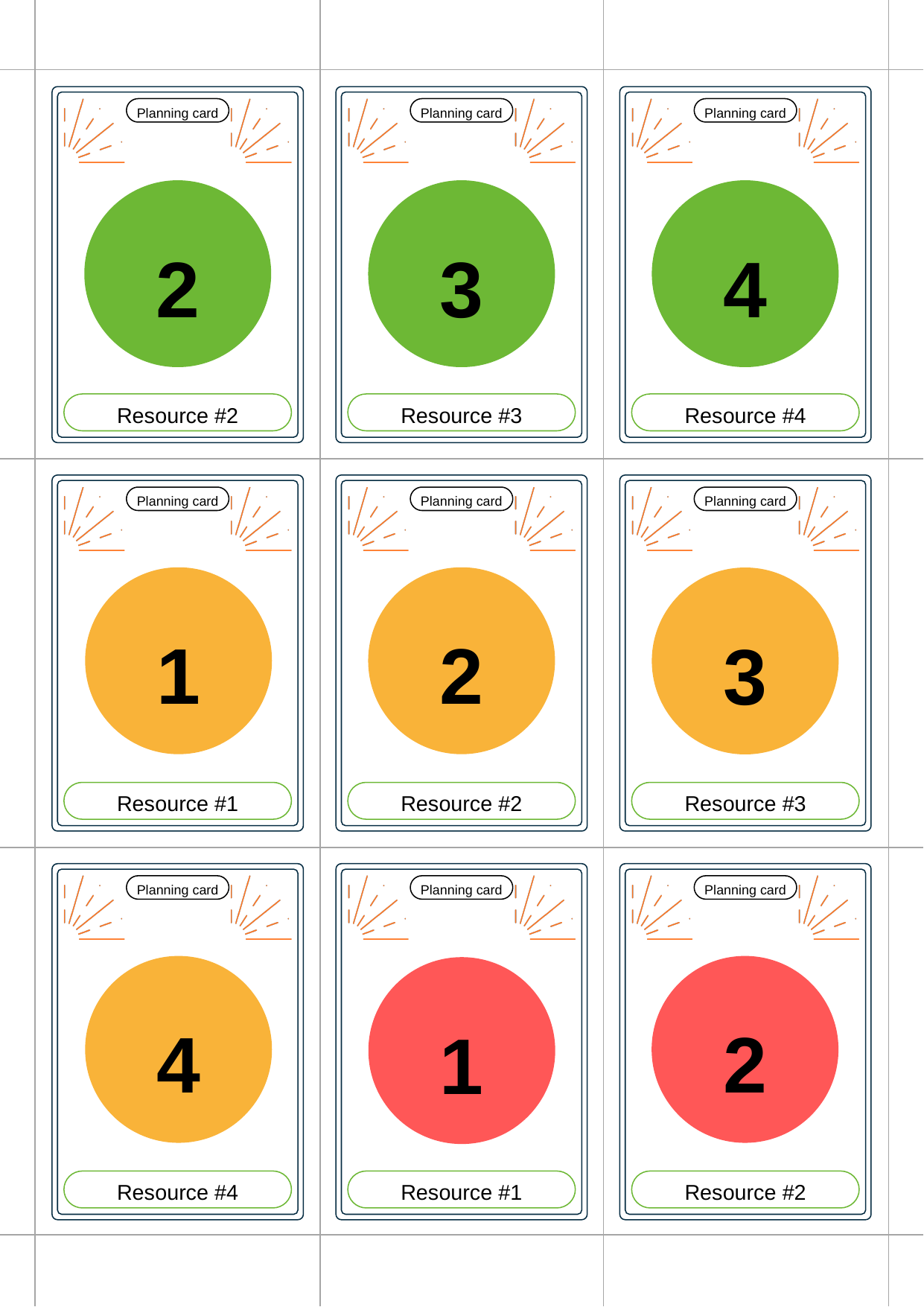

Planning card

Planning card

Planning card

2

3

4

Resource #2
Resource #3
Resource #4

Planning card

Planning card

Planning card

1

2

3

Resource #1
Resource #2
Resource #3

Planning card

Planning card

Planning card

4

2

1

Resource #4
Resource #1
Resource #2